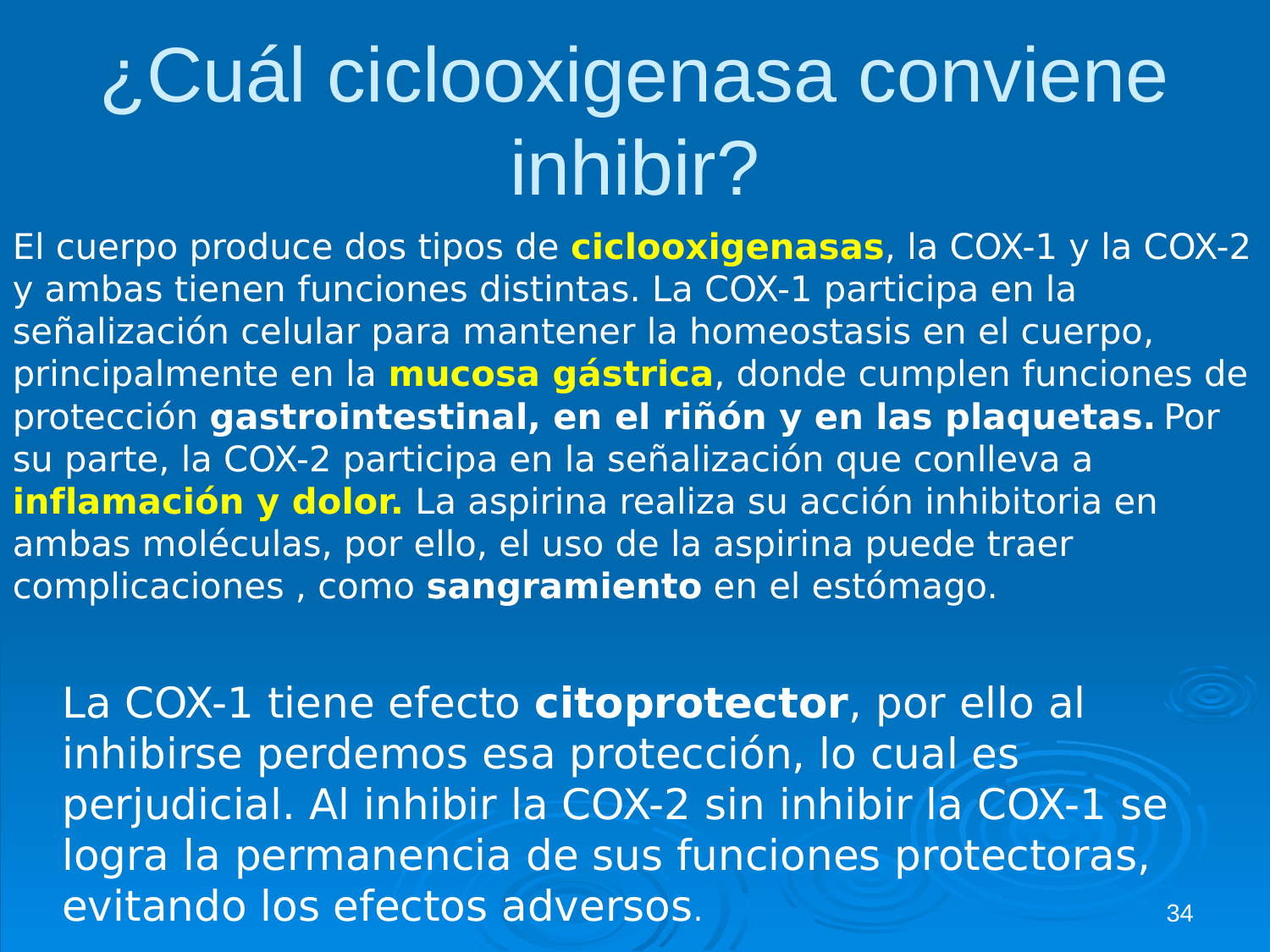

# ¿Cuál ciclooxigenasa conviene inhibir?
El cuerpo produce dos tipos de ciclooxigenasas, la COX-1 y la COX-2 y ambas tienen funciones distintas. La COX-1 participa en la señalización celular para mantener la homeostasis en el cuerpo, principalmente en la mucosa gástrica, donde cumplen funciones de protección gastrointestinal, en el riñón y en las plaquetas. Por su parte, la COX-2 participa en la señalización que conlleva a inflamación y dolor. La aspirina realiza su acción inhibitoria en ambas moléculas, por ello, el uso de la aspirina puede traer complicaciones , como sangramiento en el estómago.
La COX-1 tiene efecto citoprotector, por ello al inhibirse perdemos esa protección, lo cual es perjudicial. Al inhibir la COX-2 sin inhibir la COX-1 se logra la permanencia de sus funciones protectoras, evitando los efectos adversos.
34